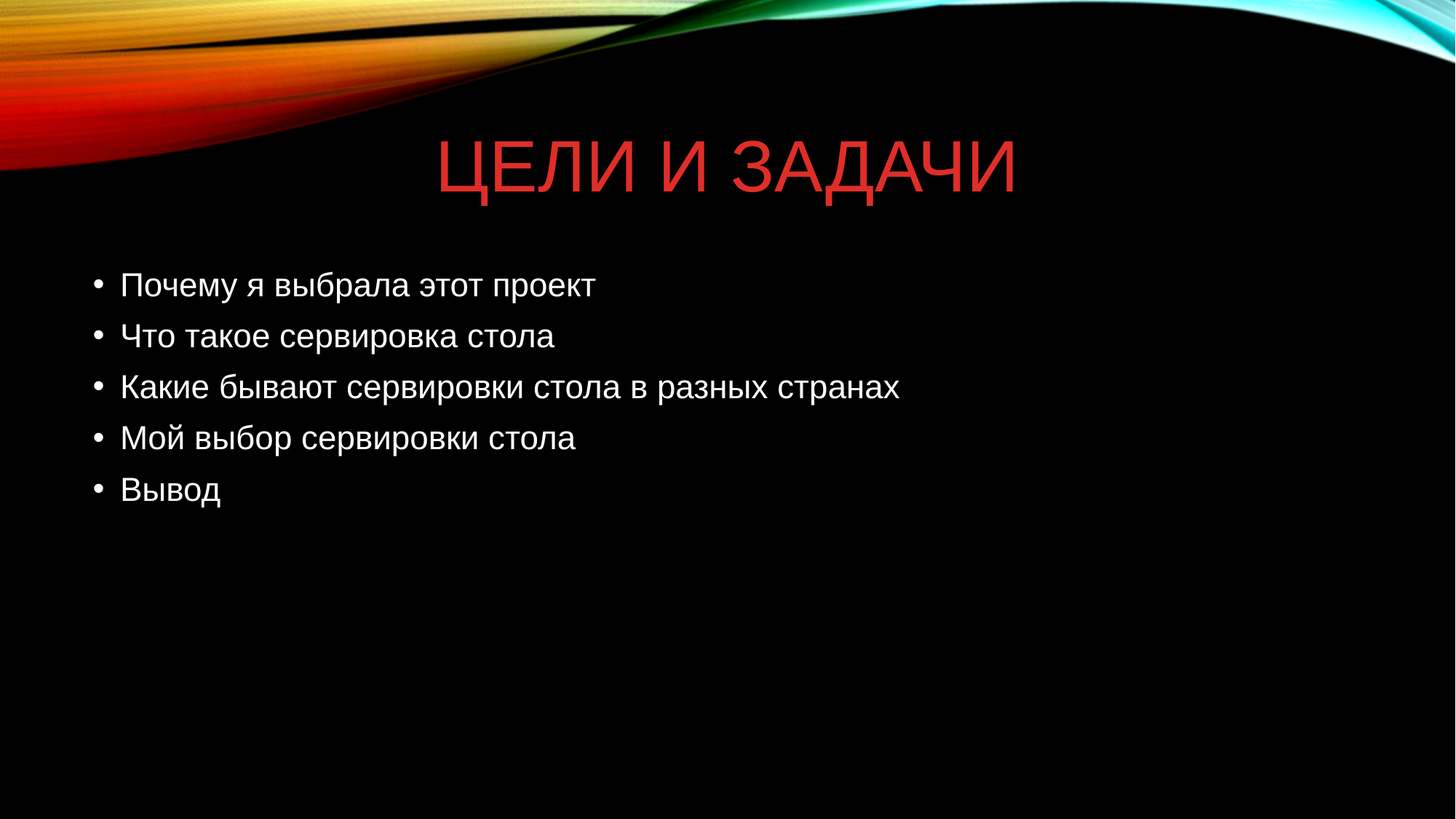

# Цели и задачи
Почему я выбрала этот проект
Что такое сервировка стола
Какие бывают сервировки стола в разных странах
Мой выбор сервировки стола
Вывод